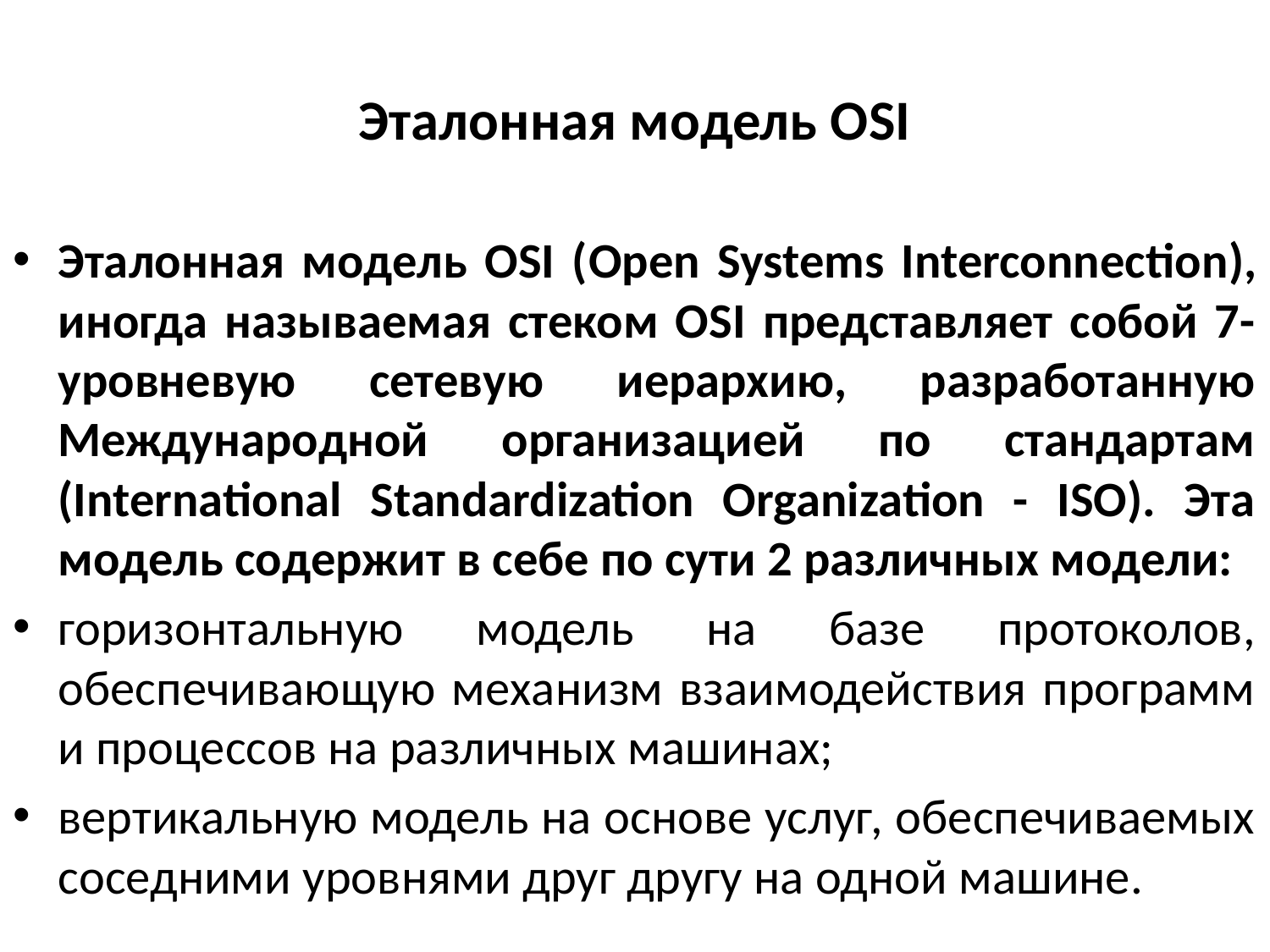

# Эталонная модель OSI
Эталонная модель OSI (Open Systems Interconnection), иногда называемая стеком OSI представляет собой 7-уровневую сетевую иерархию, разработанную Международной организацией по стандартам (International Standardization Organization - ISO). Эта модель содержит в себе по сути 2 различных модели:
горизонтальную модель на базе протоколов, обеспечивающую механизм взаимодействия программ и процессов на различных машинах;
вертикальную модель на основе услуг, обеспечиваемых соседними уровнями друг другу на одной машине.